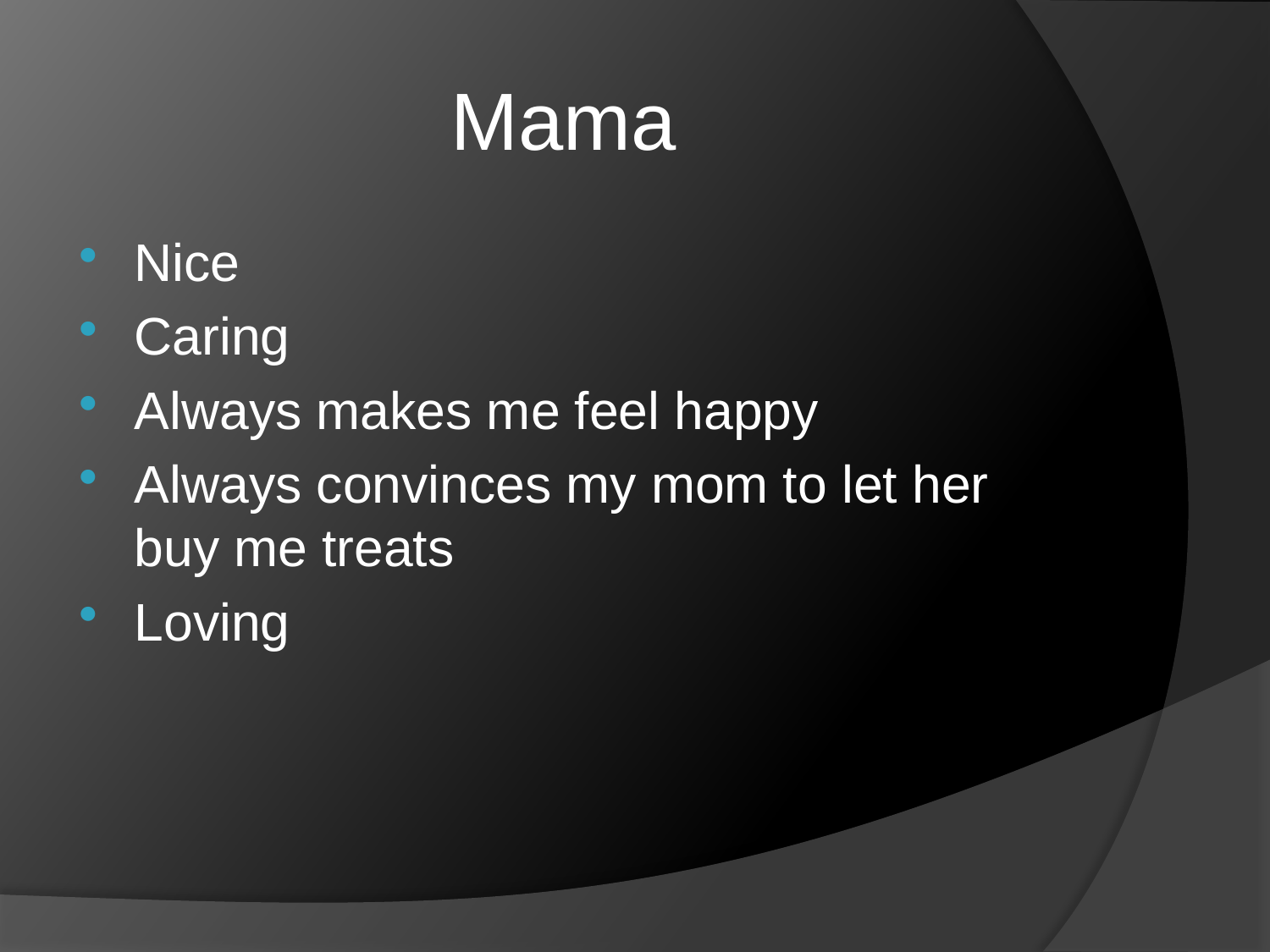

# Mama
Nice
Caring
Always makes me feel happy
Always convinces my mom to let her buy me treats
Loving